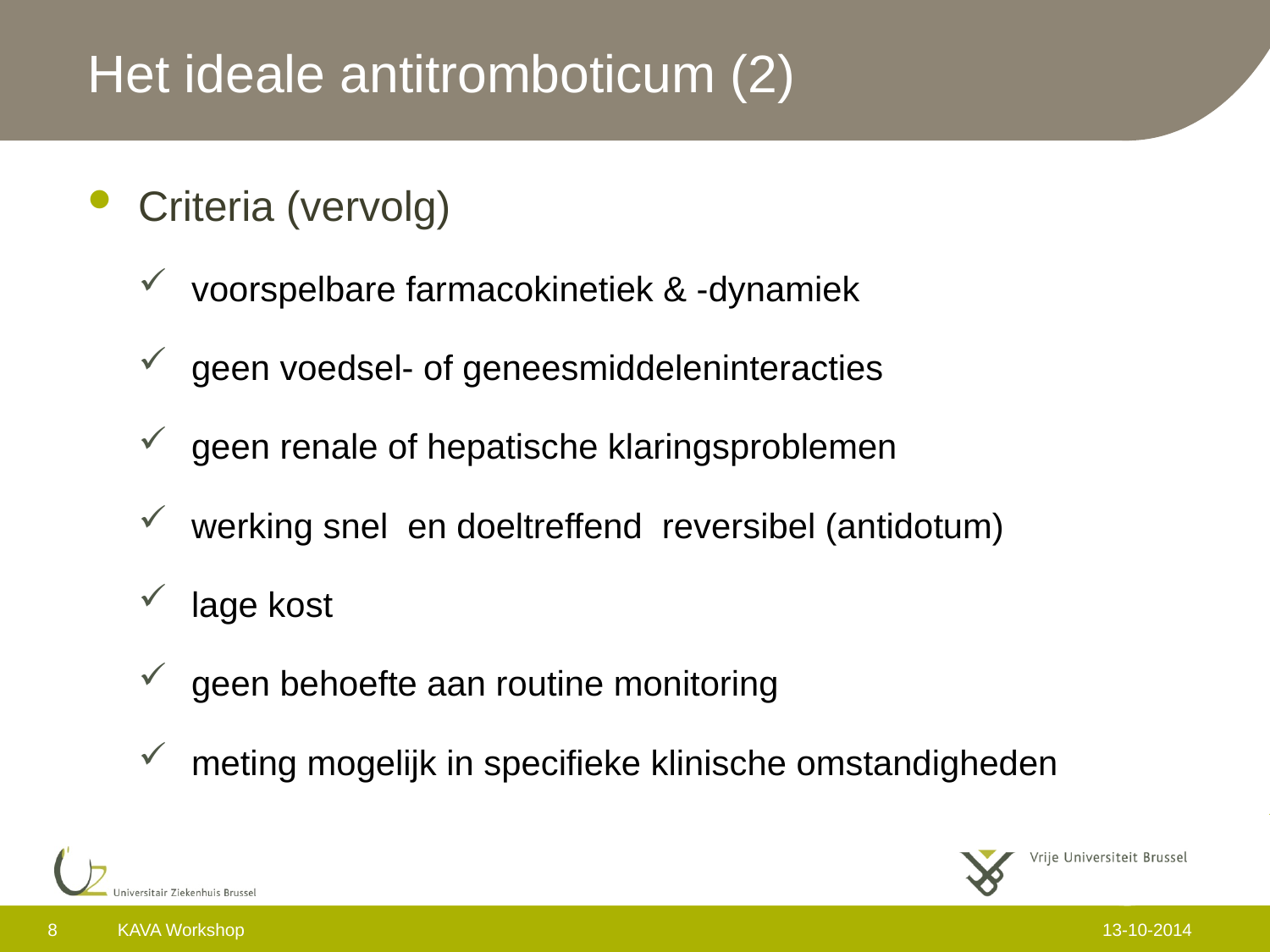

# Het ideale antitromboticum (2)
Criteria (vervolg)
voorspelbare farmacokinetiek & -dynamiek
geen voedsel- of geneesmiddeleninteracties
geen renale of hepatische klaringsproblemen
werking snel  en doeltreffend  reversibel (antidotum)
lage kost
geen behoefte aan routine monitoring
meting mogelijk in specifieke klinische omstandigheden

8
KAVA Workshop
13-10-2014